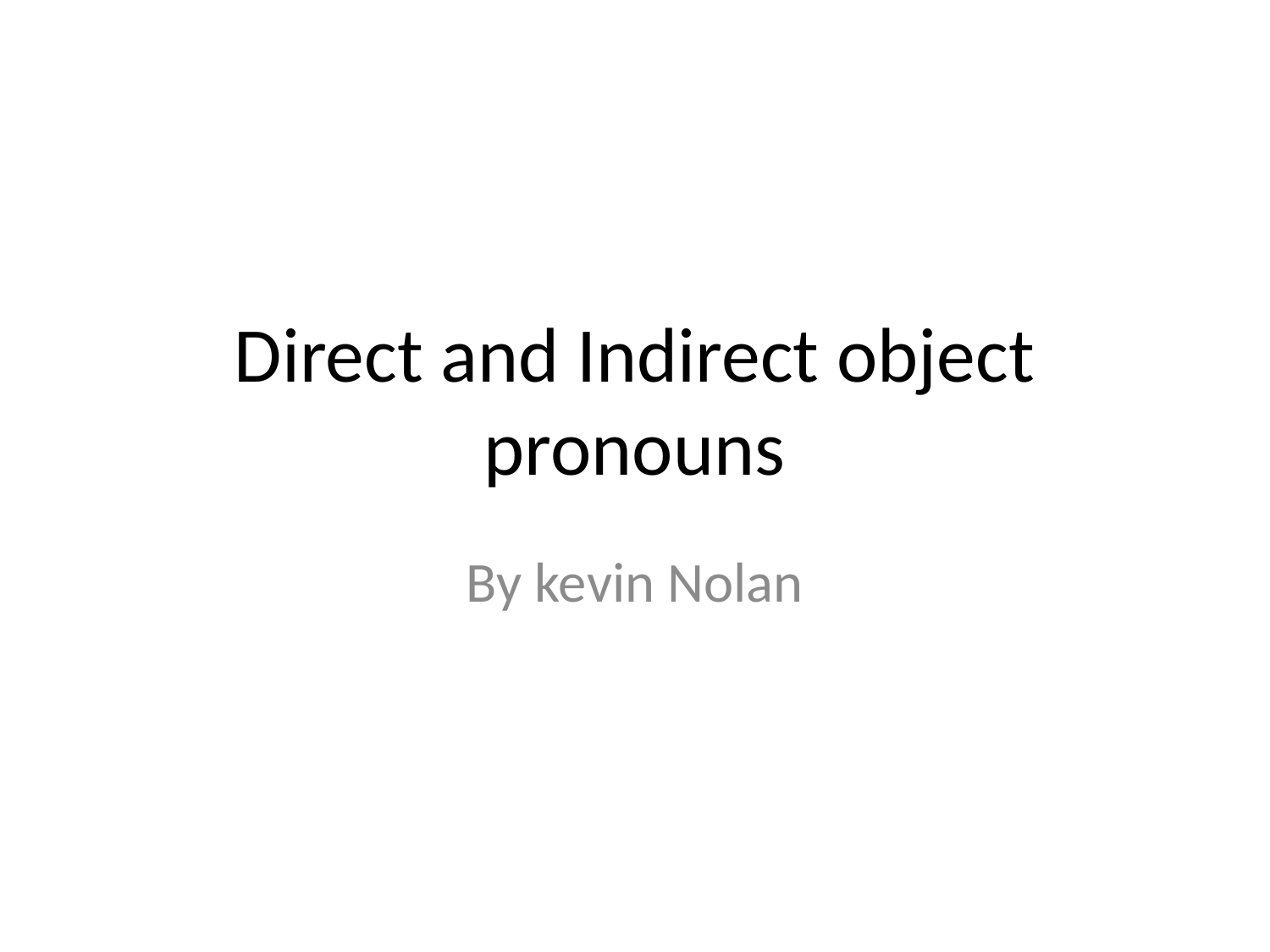

# Direct and Indirect object pronouns
By kevin Nolan